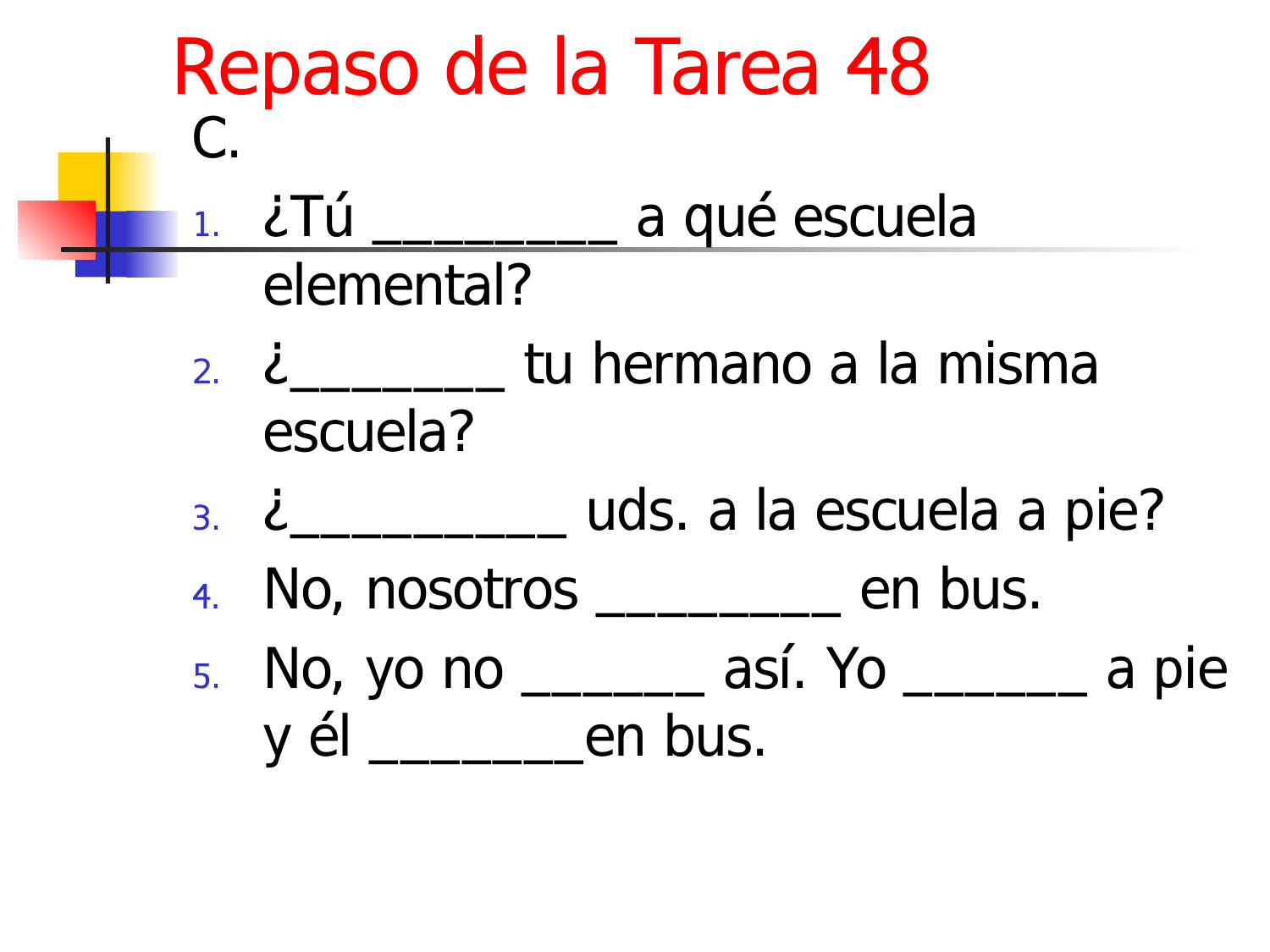

# Repaso de la Tarea 48
C.
¿Tú ________ a qué escuela elemental?
¿_______ tu hermano a la misma escuela?
¿_________ uds. a la escuela a pie?
No, nosotros ________ en bus.
No, yo no ______ así. Yo ______ a pie y él _______en bus.